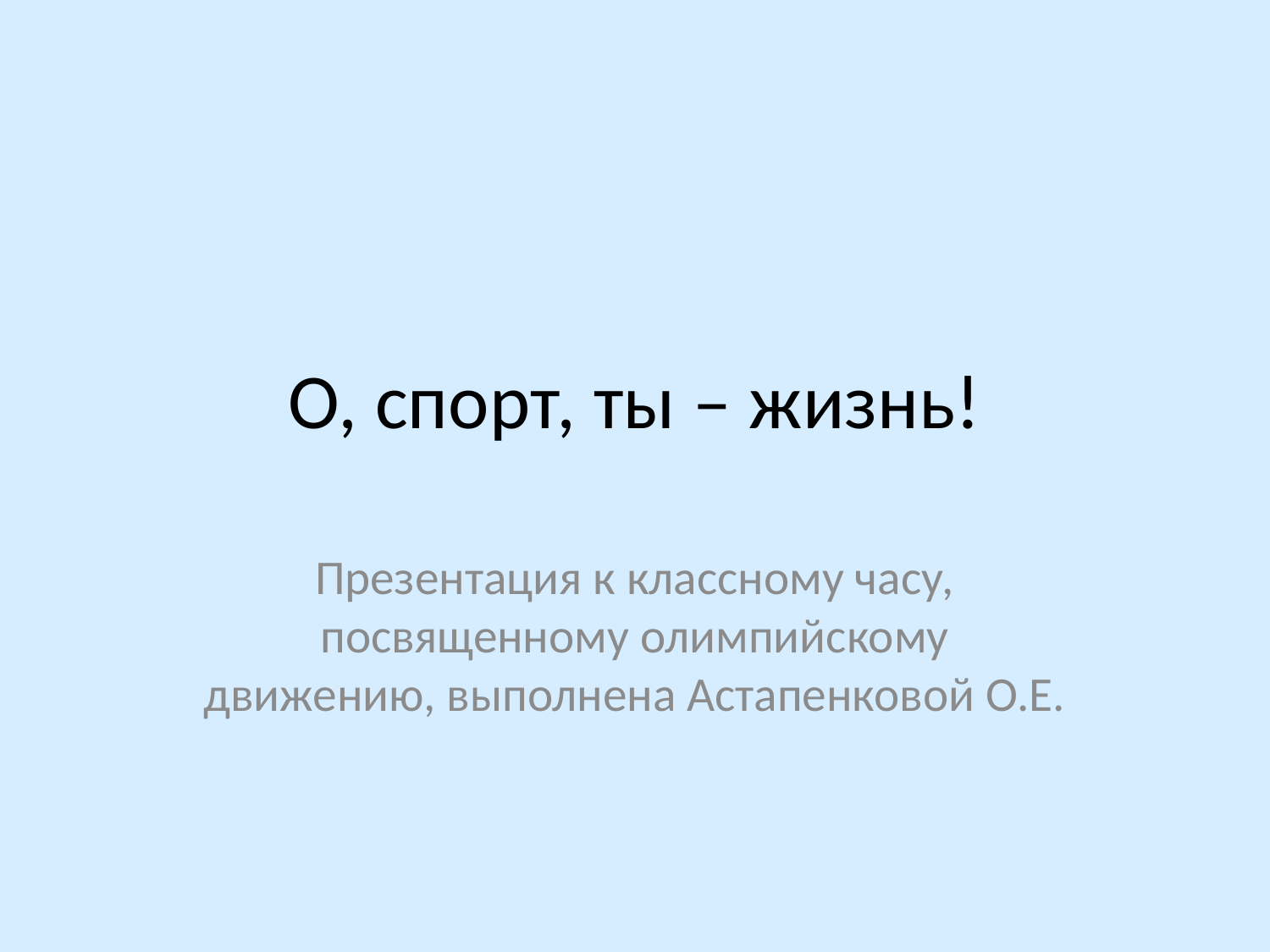

# О, спорт, ты – жизнь!
Презентация к классному часу, посвященному олимпийскому движению, выполнена Астапенковой О.Е.